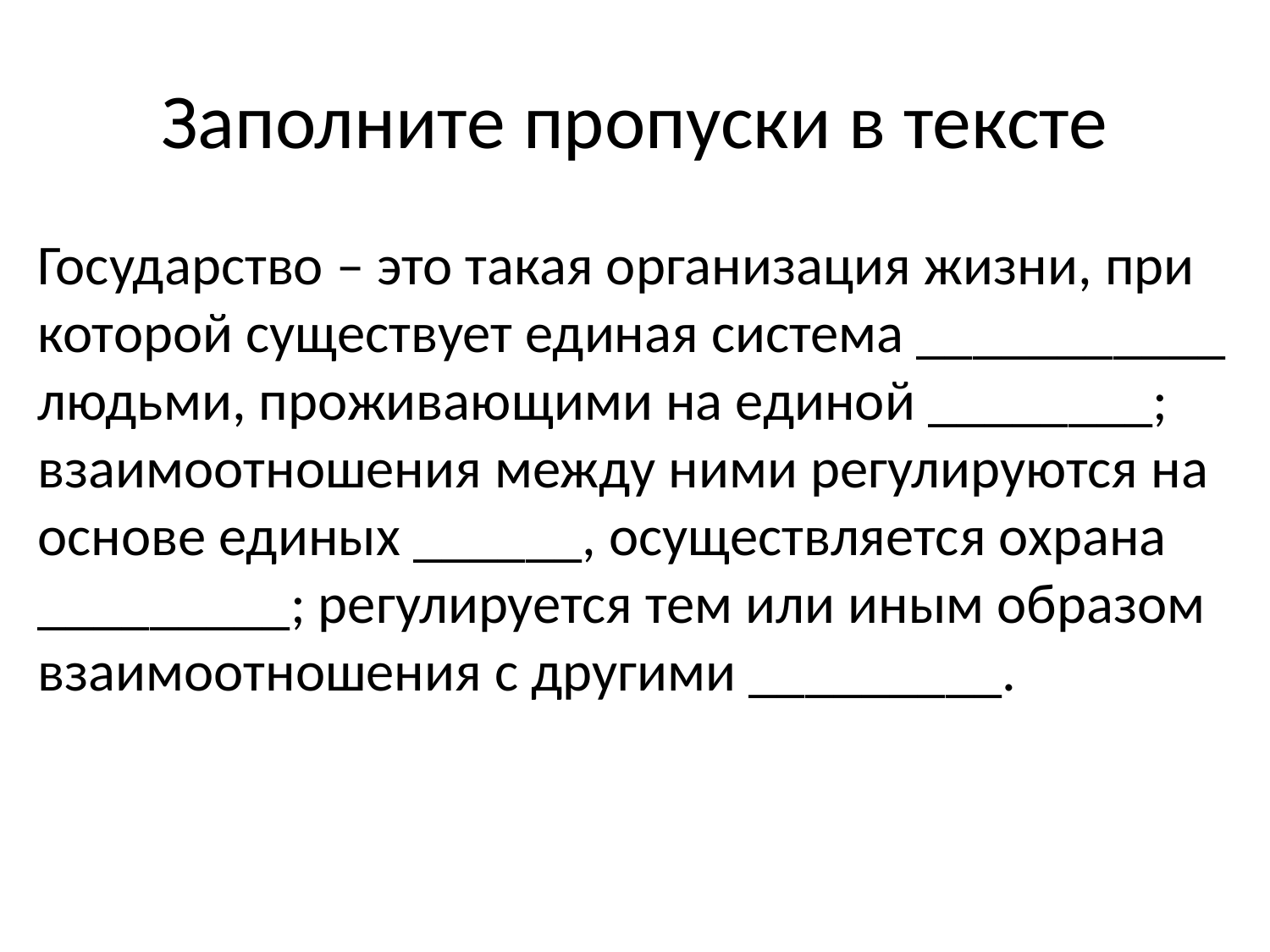

# Заполните пропуски в тексте
Государство – это такая организация жизни, при которой существует единая система ___________ людьми, проживающими на единой ________; взаимоотношения между ними регулируются на основе единых ______, осуществляется охрана _________; регулируется тем или иным образом взаимоотношения с другими _________.